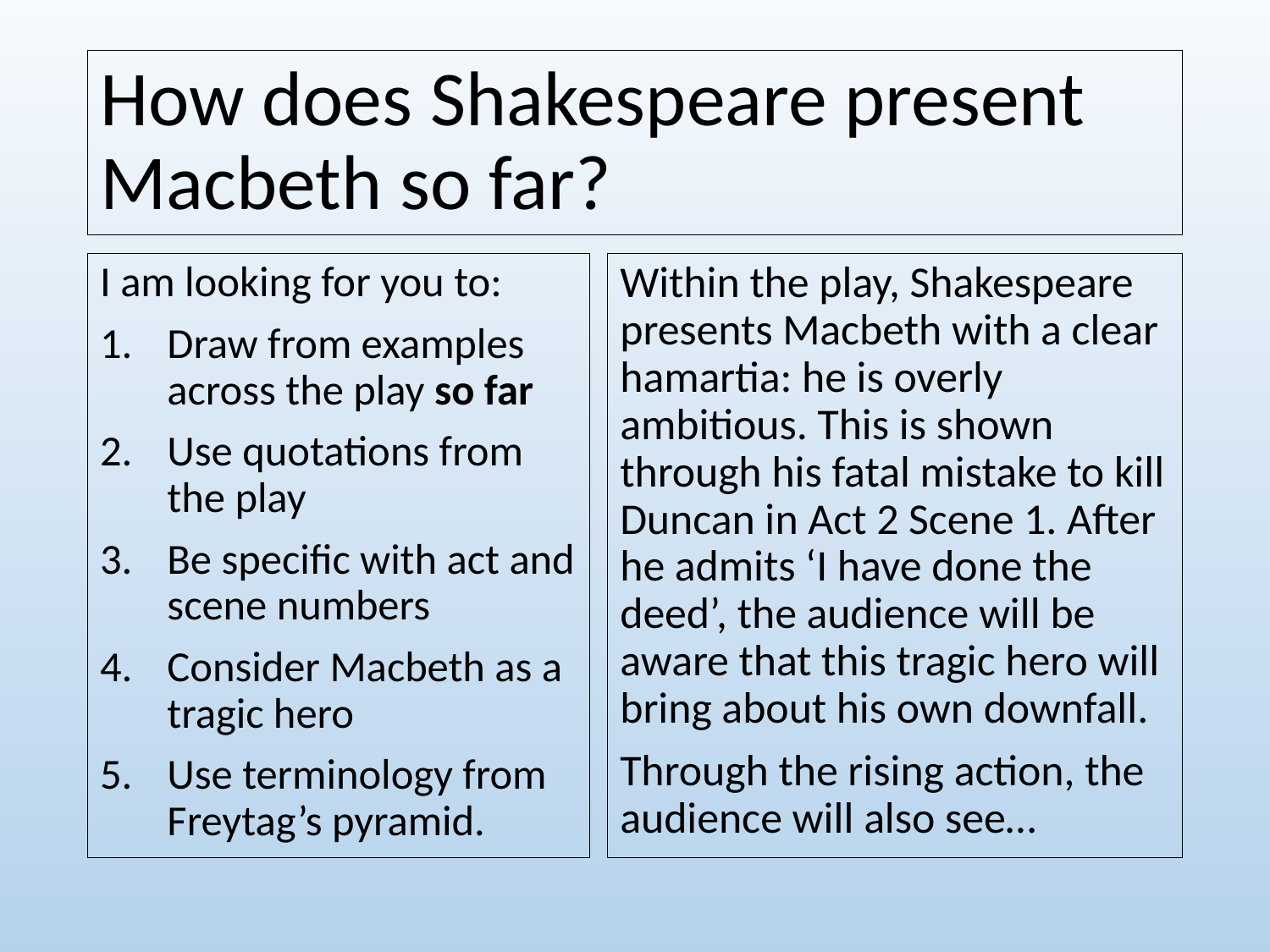

# How does Shakespeare present Macbeth so far?
I am looking for you to:
Draw from examples across the play so far
Use quotations from the play
Be specific with act and scene numbers
Consider Macbeth as a tragic hero
Use terminology from Freytag’s pyramid.
Within the play, Shakespeare presents Macbeth with a clear hamartia: he is overly ambitious. This is shown through his fatal mistake to kill Duncan in Act 2 Scene 1. After he admits ‘I have done the deed’, the audience will be aware that this tragic hero will bring about his own downfall.
Through the rising action, the audience will also see…